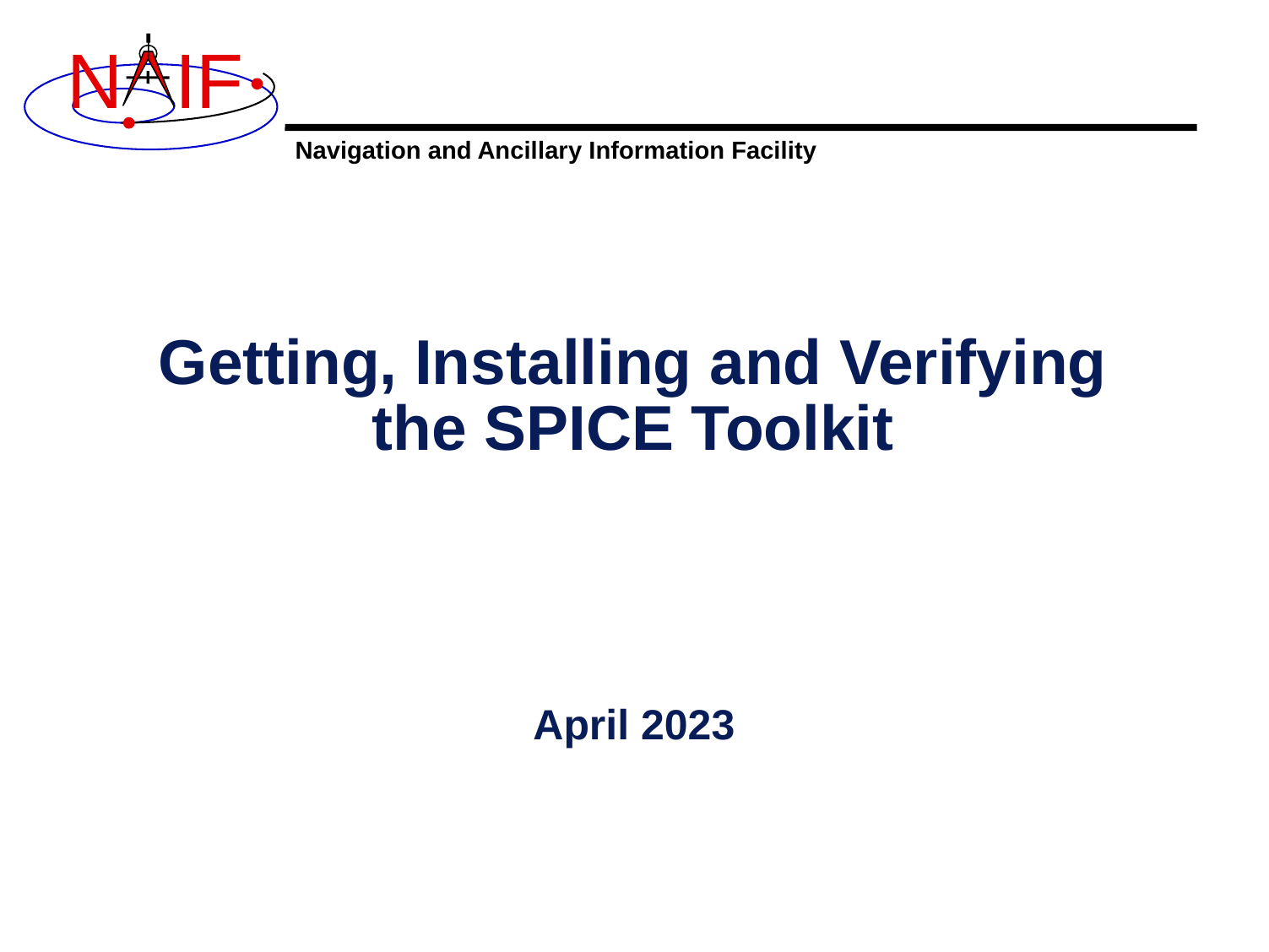

# Getting, Installing and Verifying the SPICE Toolkit
April 2023